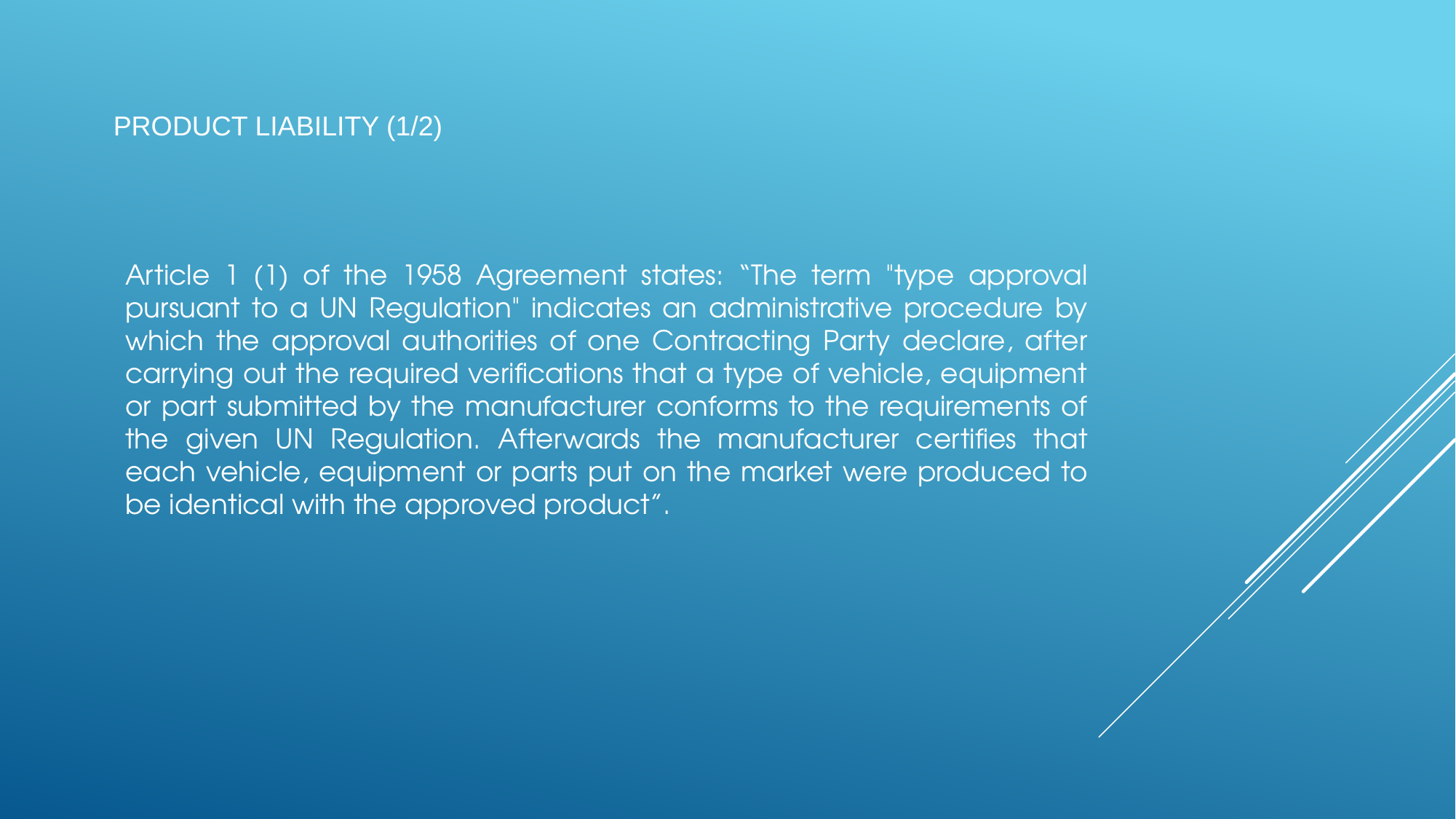

PRODUCT LIABILITY (1/2)

Article 1 (1) of the 1958 Agreement states: “The term "type approval pursuant to a UN Regulation" indicates an administrative procedure by which the approval authorities of one Contracting Party declare, after carrying out the required verifications that a type of vehicle, equipment or part submitted by the manufacturer conforms to the requirements of the given UN Regulation. Afterwards the manufacturer certifies that each vehicle, equipment or parts put on the market were produced to be identical with the approved product”.